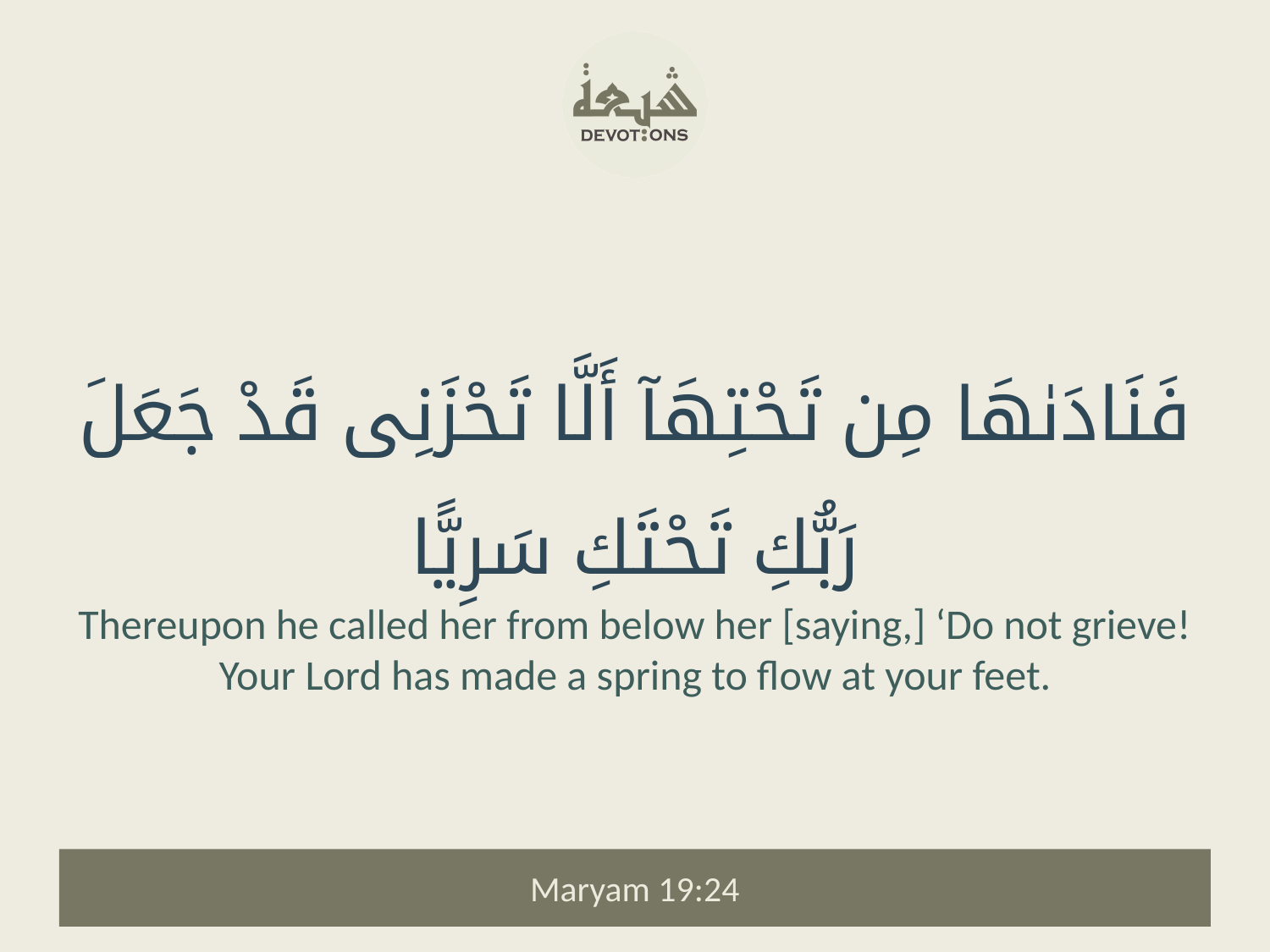

فَنَادَىٰهَا مِن تَحْتِهَآ أَلَّا تَحْزَنِى قَدْ جَعَلَ رَبُّكِ تَحْتَكِ سَرِيًّا
Thereupon he called her from below her [saying,] ‘Do not grieve! Your Lord has made a spring to flow at your feet.
Maryam 19:24